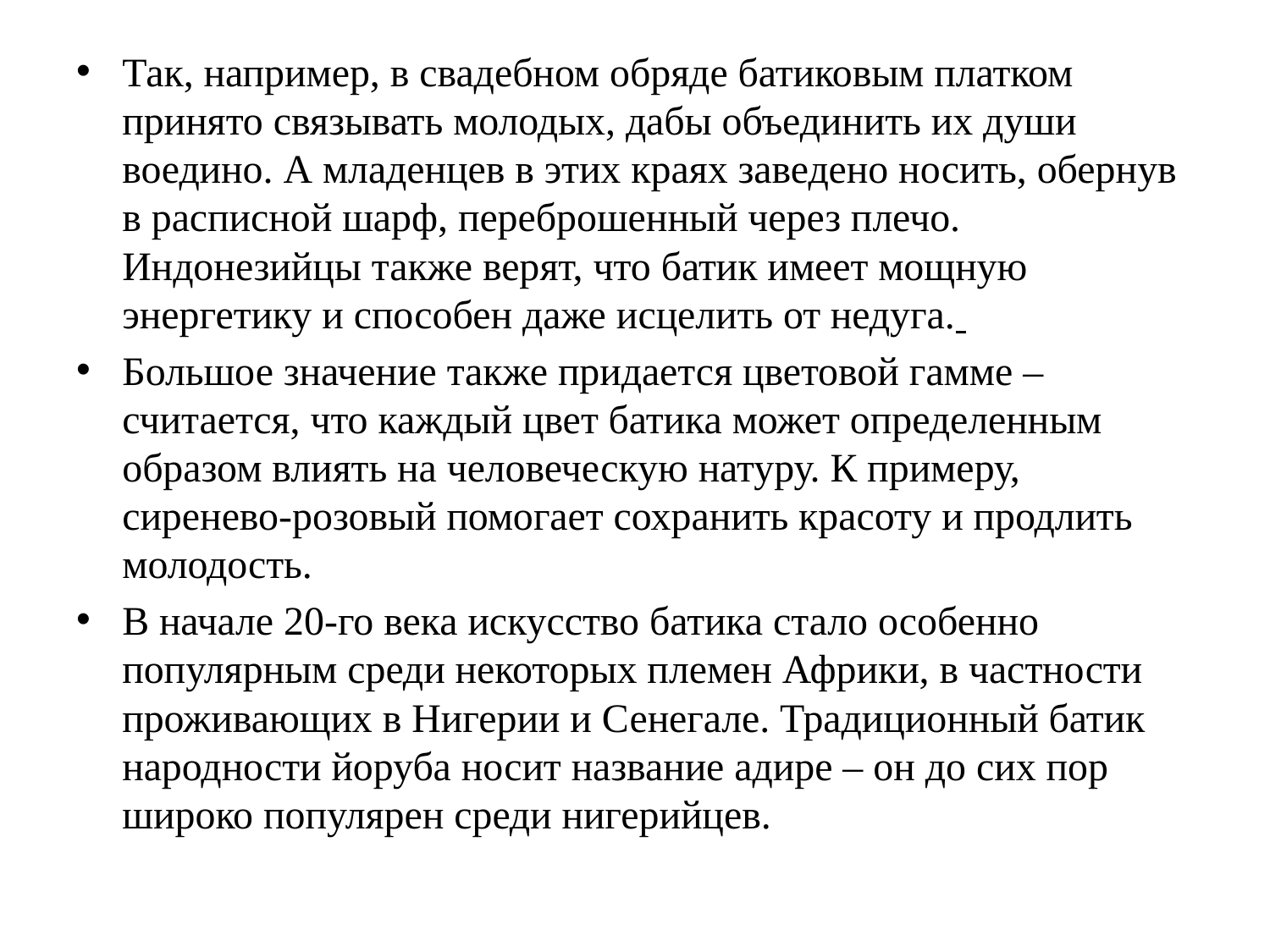

#
Так, например, в свадебном обряде батиковым платком принято связывать молодых, дабы объединить их души воедино. А младенцев в этих краях заведено носить, обернув в расписной шарф, переброшенный через плечо. Индонезийцы также верят, что батик имеет мощную энергетику и способен даже исцелить от недуга.
Большое значение также придается цветовой гамме – считается, что каждый цвет батика может определенным образом влиять на человеческую натуру. К примеру, сиренево-розовый помогает сохранить красоту и продлить молодость.
В начале 20-го века искусство батика стало особенно популярным среди некоторых племен Африки, в частности проживающих в Нигерии и Сенегале. Традиционный батик народности йоруба носит название адире – он до сих пор широко популярен среди нигерийцев.